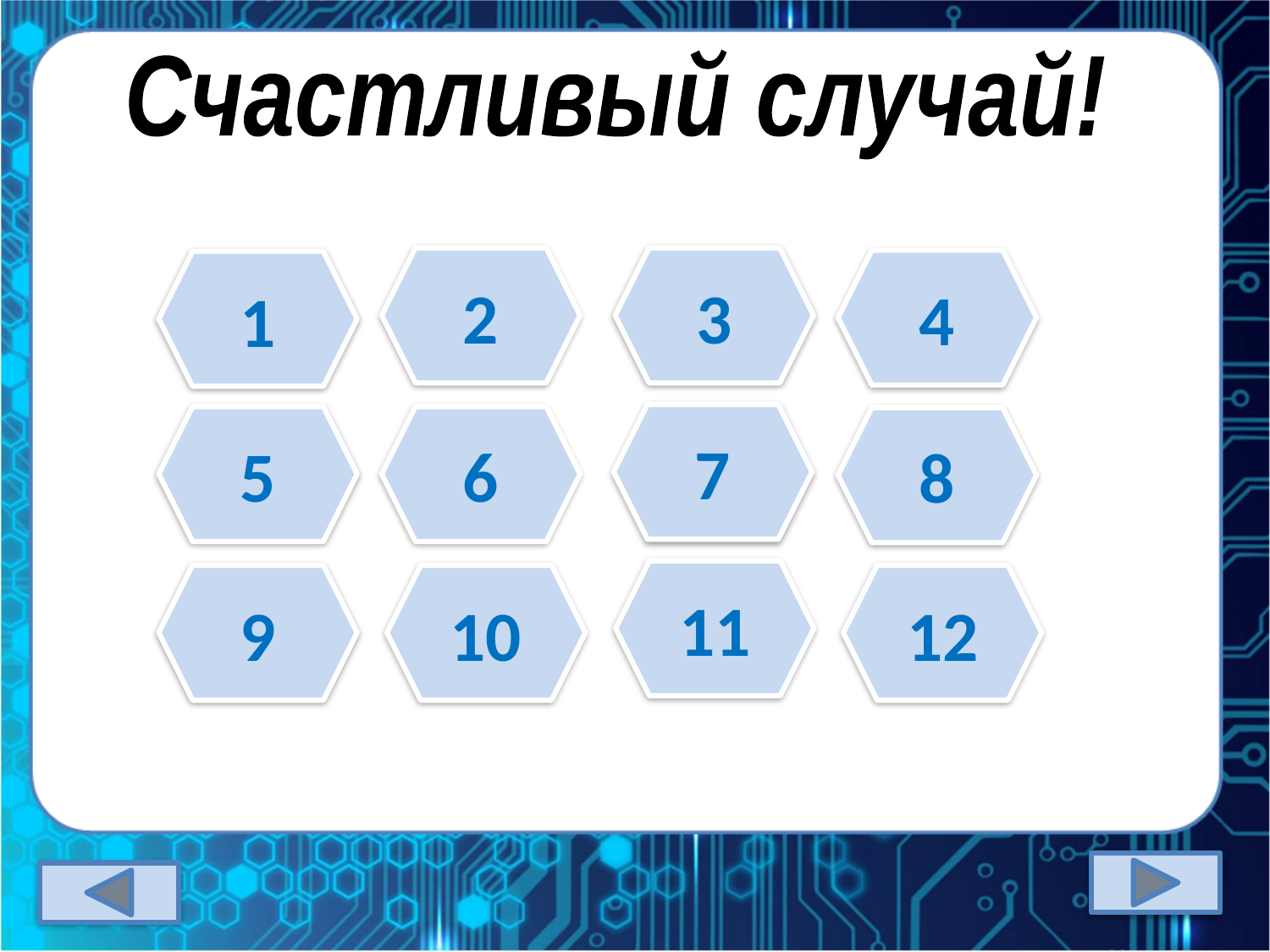

Счастливый случай!
2
3
4
1
7
6
5
8
11
9
10
12